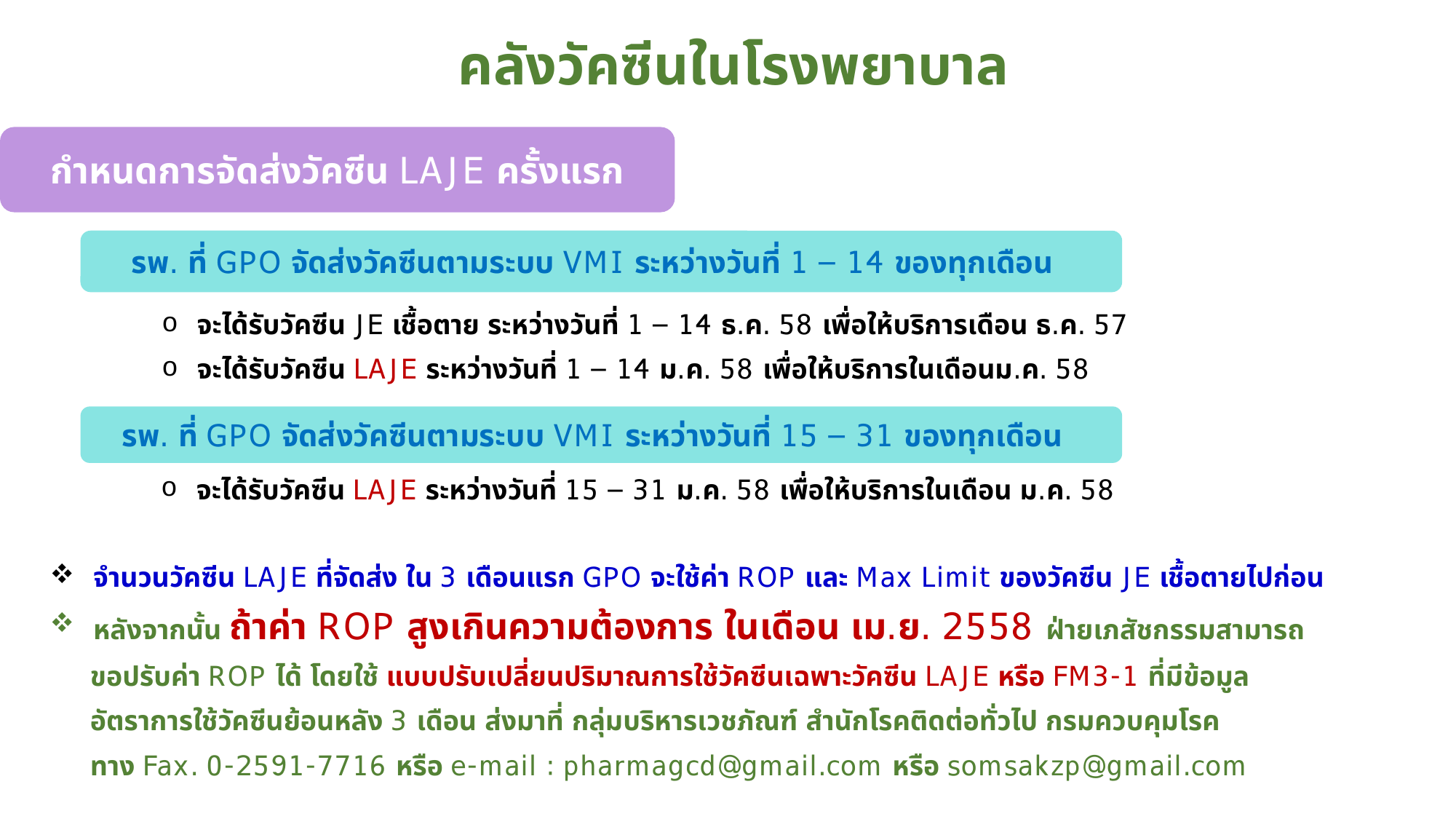

# คลังวัคซีนในโรงพยาบาล
กำหนดการจัดส่งวัคซีน LAJE ครั้งแรก
รพ. ที่ GPO จัดส่งวัคซีนตามระบบ VMI ระหว่างวันที่ 1 – 14 ของทุกเดือน
 จะได้รับวัคซีน JE เชื้อตาย ระหว่างวันที่ 1 – 14 ธ.ค. 58 เพื่อให้บริการเดือน ธ.ค. 57
 จะได้รับวัคซีน LAJE ระหว่างวันที่ 1 – 14 ม.ค. 58 เพื่อให้บริการในเดือนม.ค. 58
รพ. ที่ GPO จัดส่งวัคซีนตามระบบ VMI ระหว่างวันที่ 15 – 31 ของทุกเดือน
 จะได้รับวัคซีน LAJE ระหว่างวันที่ 15 – 31 ม.ค. 58 เพื่อให้บริการในเดือน ม.ค. 58

  จำนวนวัคซีน LAJE ที่จัดส่ง ใน 3 เดือนแรก GPO จะใช้ค่า ROP และ Max Limit ของวัคซีน JE เชื้อตายไปก่อน
  หลังจากนั้น ถ้าค่า ROP สูงเกินความต้องการ ในเดือน เม.ย. 2558 ฝ่ายเภสัชกรรมสามารถ
     ขอปรับค่า ROP ได้ โดยใช้ แบบปรับเปลี่ยนปริมาณการใช้วัคซีนเฉพาะวัคซีน LAJE หรือ FM3-1 ที่มีข้อมูล
     อัตราการใช้วัคซีนย้อนหลัง 3 เดือน ส่งมาที่ กลุ่มบริหารเวชภัณฑ์ สำนักโรคติดต่อทั่วไป กรมควบคุมโรค
     ทาง Fax. 0-2591-7716 หรือ e-mail : pharmagcd@gmail.com หรือ somsakzp@gmail.com